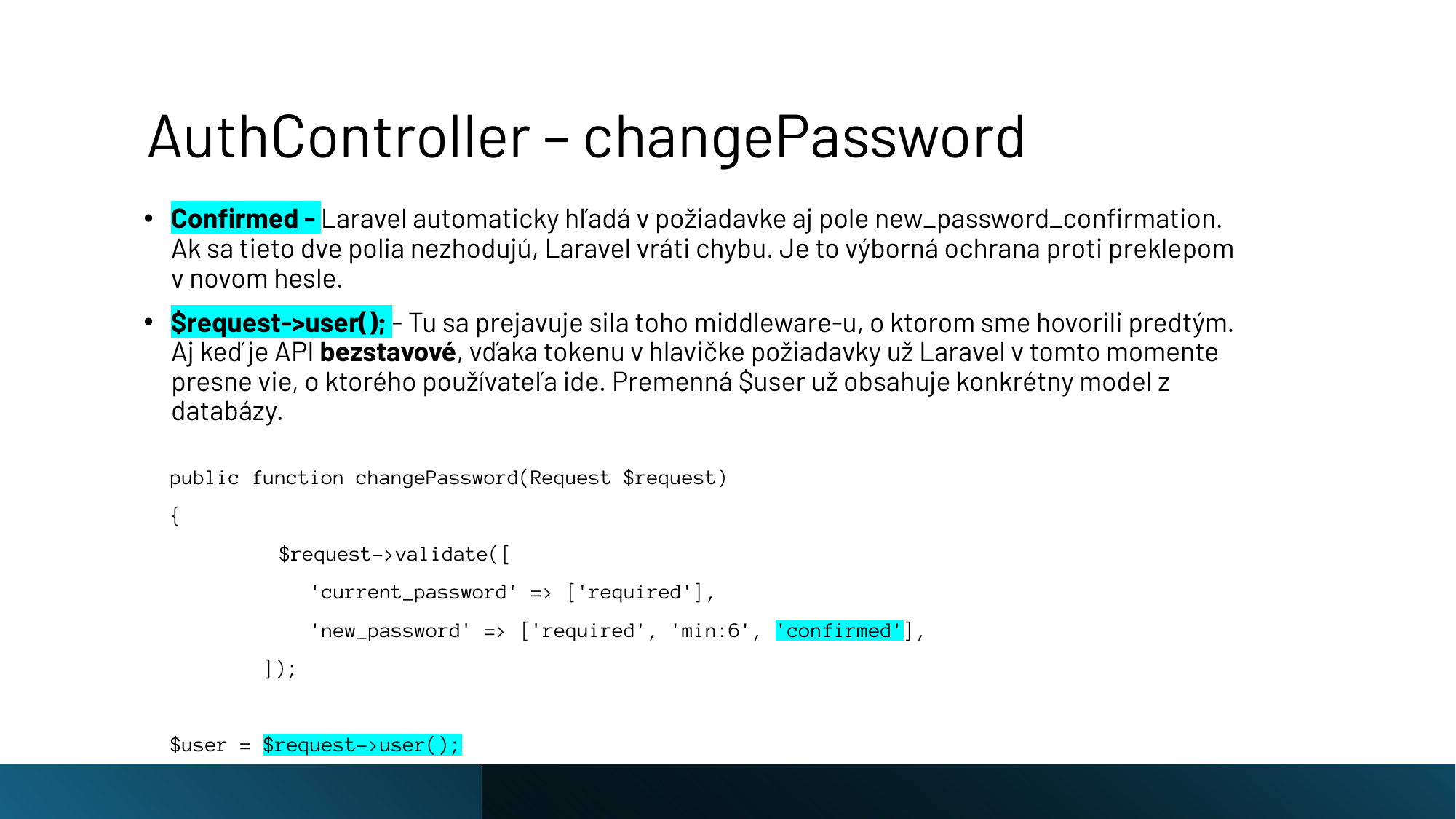

# AuthController – changePassword
Confirmed - Laravel automaticky hľadá v požiadavke aj pole new_password_confirmation. Ak sa tieto dve polia nezhodujú, Laravel vráti chybu. Je to výborná ochrana proti preklepom v novom hesle.
$request->user(); - Tu sa prejavuje sila toho middleware-u, o ktorom sme hovorili predtým. Aj keď je API bezstavové, vďaka tokenu v hlavičke požiadavky už Laravel v tomto momente presne vie, o ktorého používateľa ide. Premenná $user už obsahuje konkrétny model z databázy.

public function changePassword(Request $request)
{
	$request->validate([
            'current_password' => ['required'],
            'new_password' => ['required', 'min:6', 'confirmed'],
        ]);

$user = $request->user();